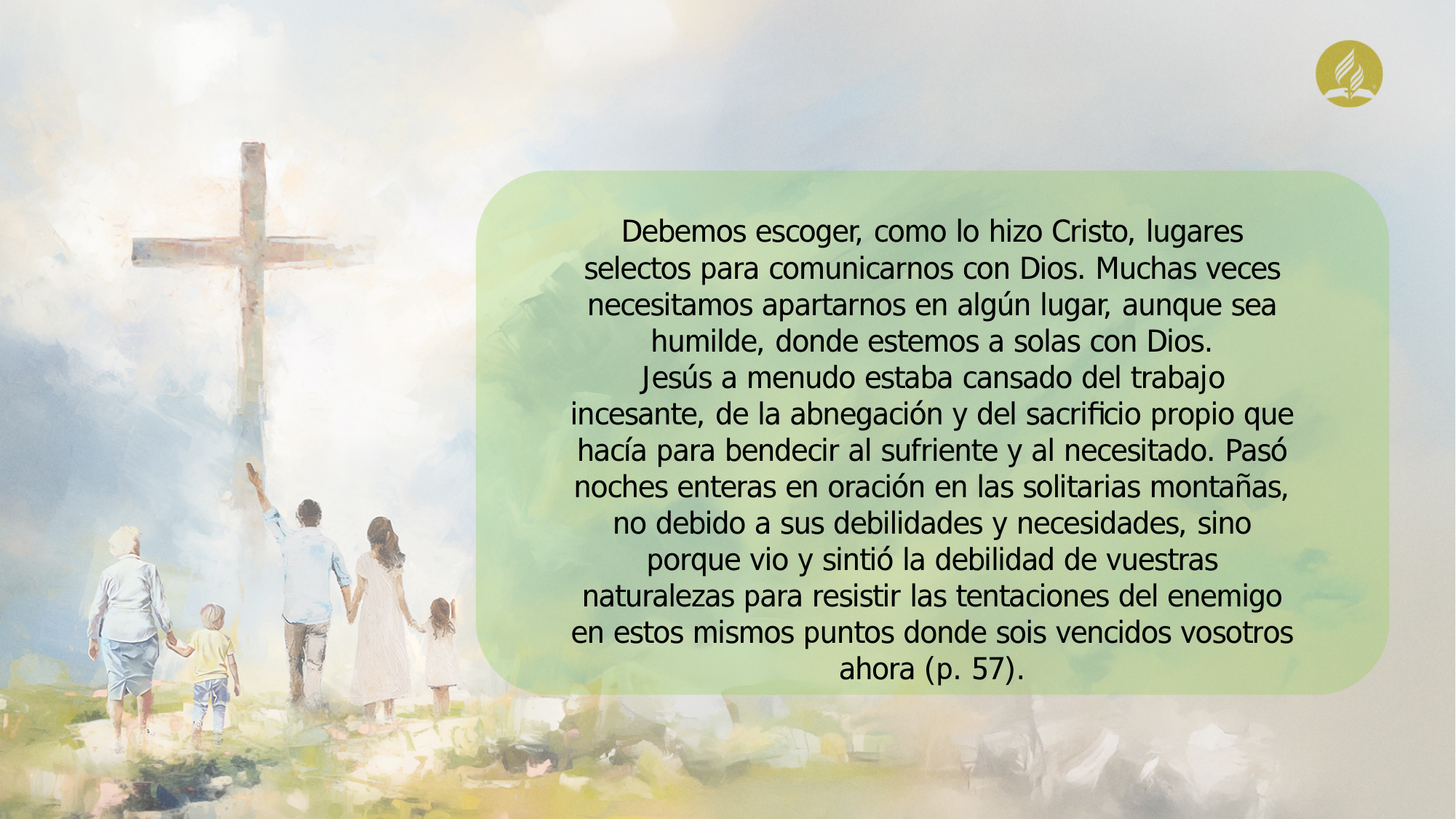

Debemos escoger, como lo hizo Cristo, lugares selectos para comunicarnos con Dios. Muchas veces necesitamos apartarnos en algún lugar, aunque sea humilde, donde estemos a solas con Dios.
Jesús a menudo estaba cansado del trabajo incesante, de la abnegación y del sacrificio propio que hacía para bendecir al sufriente y al necesitado. Pasó noches enteras en oración en las solitarias montañas, no debido a sus debilidades y necesidades, sino porque vio y sintió la debilidad de vuestras naturalezas para resistir las tentaciones del enemigo en estos mismos puntos donde sois vencidos vosotros ahora (p. 57).